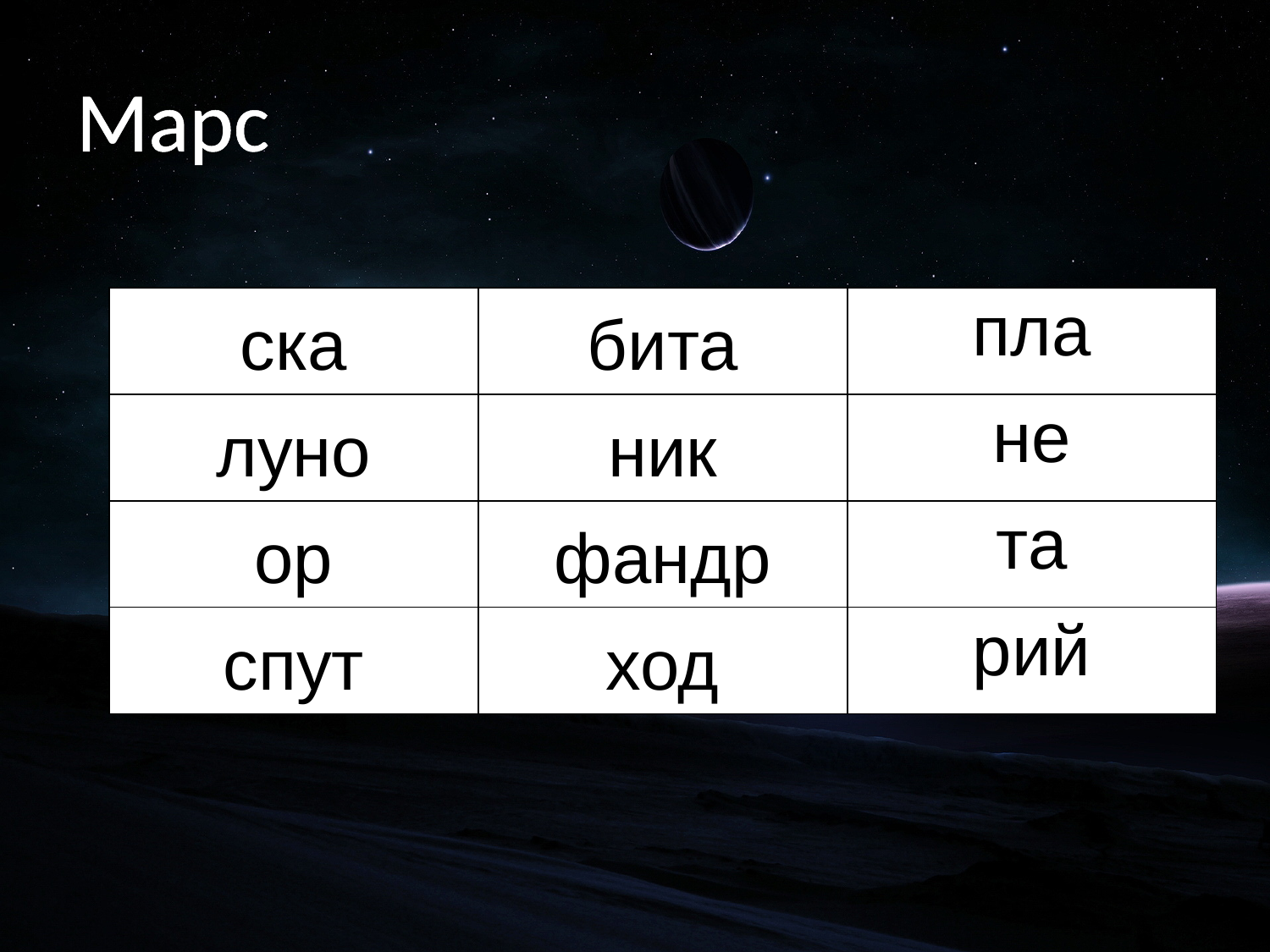

# Марс
| ска | бита | пла |
| --- | --- | --- |
| луно | ник | не |
| ор | фандр | та |
| спут | ход | рий |